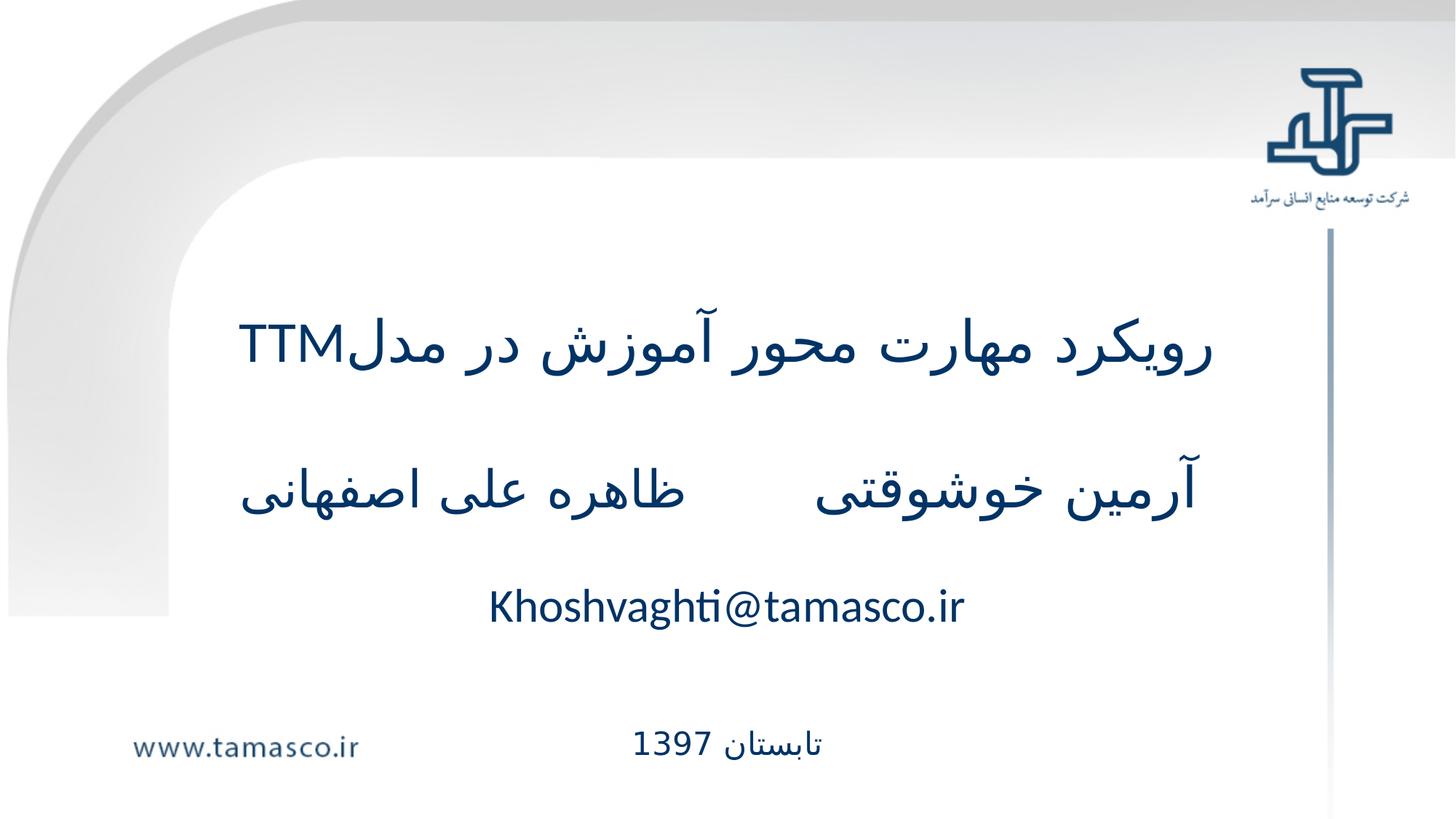

# TTMرویکرد مهارت محور آموزش در مدل آرمین خوشوقتی       ظاهره علی اصفهانی Khoshvaghti@tamasco.ir تابستان 1397